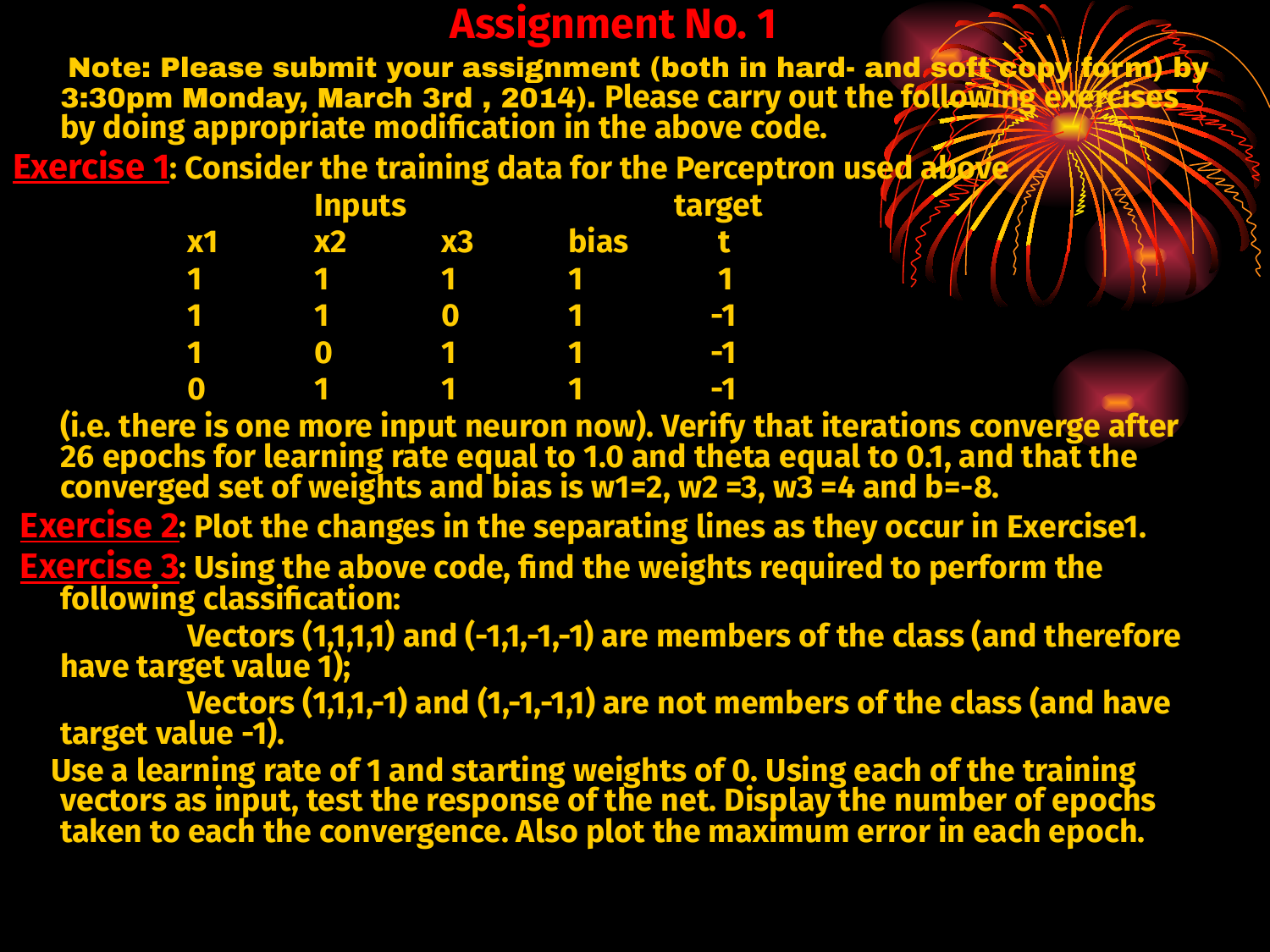

Assignment No. 1
	 Note: Please submit your assignment (both in hard- and soft copy form) by 3:30pm Monday, March 3rd , 2014). Please carry out the following exercises by doing appropriate modification in the above code.
Exercise 1: Consider the training data for the Perceptron used above
	      		Inputs	 	              target
		x1	x2	x3	bias	   t
		1	1	1	1	   1
		1	1	0	1	  -1
		1	0	1	1	  -1
		0	1	1	1	  -1
	(i.e. there is one more input neuron now). Verify that iterations converge after 26 epochs for learning rate equal to 1.0 and theta equal to 0.1, and that the converged set of weights and bias is w1=2, w2 =3, w3 =4 and b=-8.
 Exercise 2: Plot the changes in the separating lines as they occur in Exercise1.
 Exercise 3: Using the above code, find the weights required to perform the following classification:
		Vectors (1,1,1,1) and (-1,1,-1,-1) are members of the class (and therefore have target value 1);
	  	Vectors (1,1,1,-1) and (1,-1,-1,1) are not members of the class (and have target value -1).
     Use a learning rate of 1 and starting weights of 0. Using each of the training  vectors as input, test the response of the net. Display the number of epochs taken to each the convergence. Also plot the maximum error in each epoch.